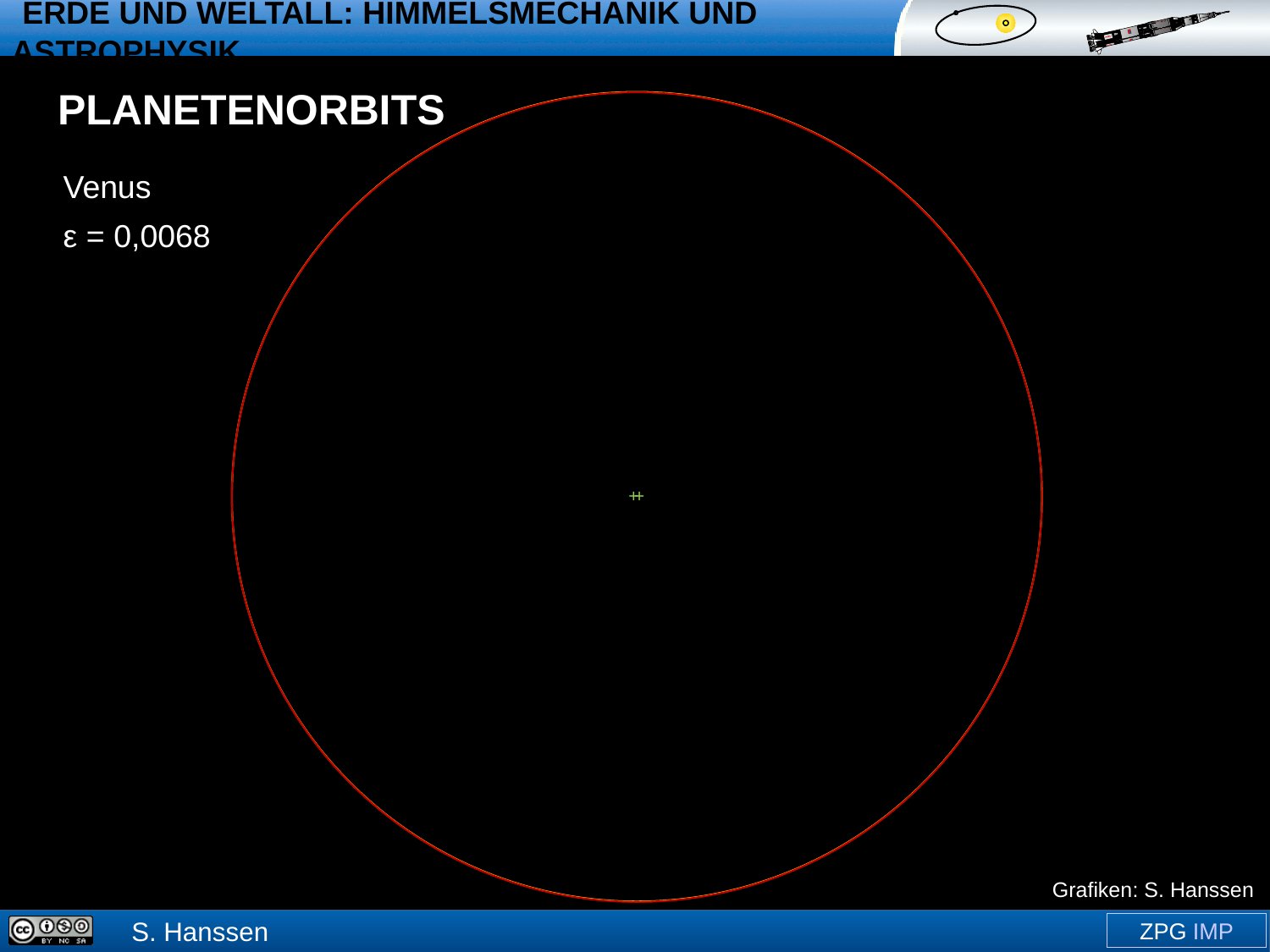

Planetenorbits

Venus
ε = 0,0068
+
+
Grafiken: S. Hanssen